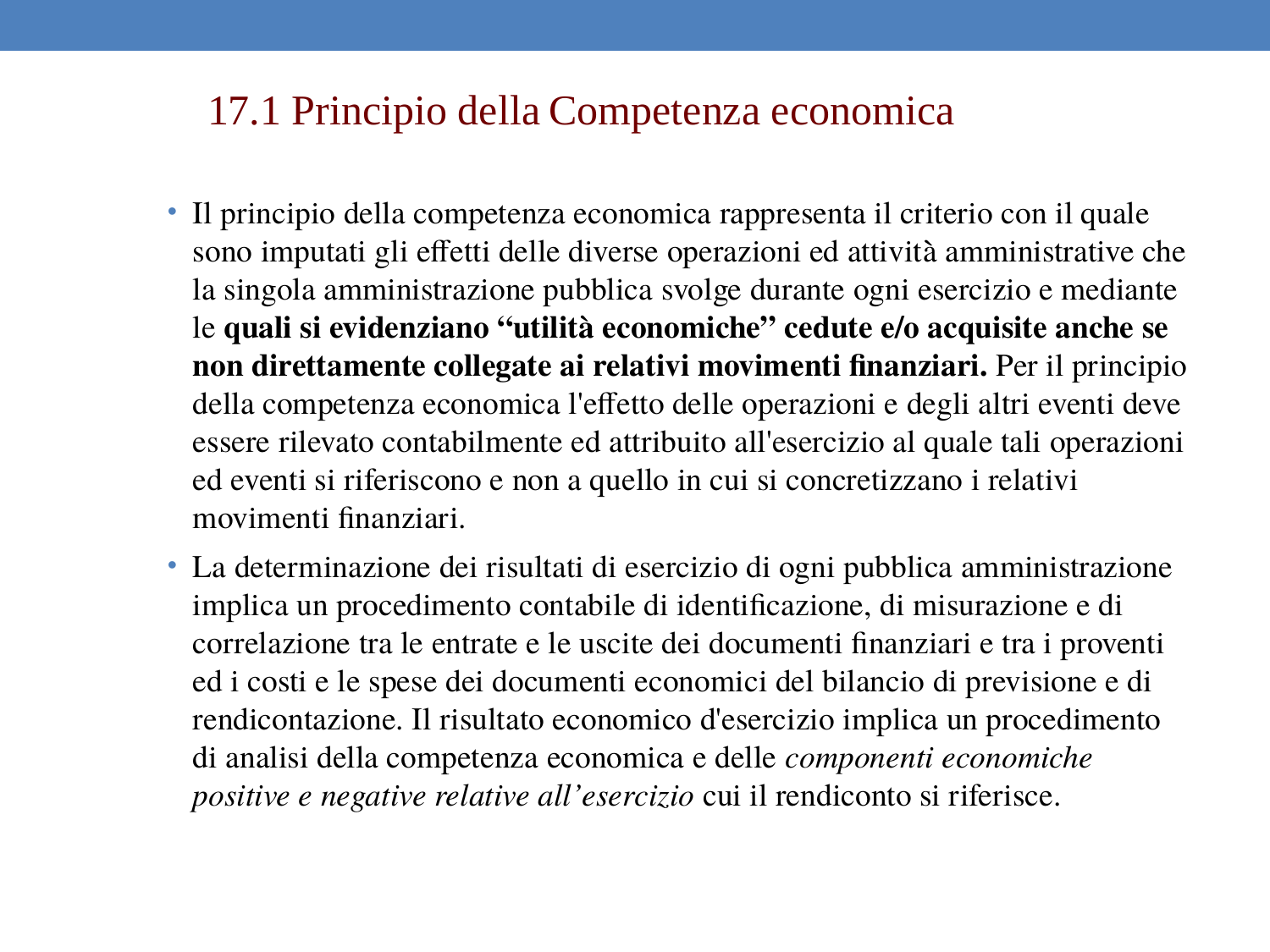

17.1 Principio della Competenza economica

Il principio della competenza economica rappresenta il criterio con il quale sono imputati gli effetti delle diverse operazioni ed attività̀ amministrative che la singola amministrazione pubblica svolge durante ogni esercizio e mediante le quali si evidenziano “utilità economiche” cedute e/o acquisite anche se non direttamente collegate ai relativi movimenti finanziari. Per il principio della competenza economica l'effetto delle operazioni e degli altri eventi deve essere rilevato contabilmente ed attribuito all'esercizio al quale tali operazioni ed eventi si riferiscono e non a quello in cui si concretizzano i relativi movimenti finanziari.
La determinazione dei risultati di esercizio di ogni pubblica amministrazione implica un procedimento contabile di identificazione, di misurazione e di correlazione tra le entrate e le uscite dei documenti finanziari e tra i proventi ed i costi e le spese dei documenti economici del bilancio di previsione e di rendicontazione. Il risultato economico d'esercizio implica un procedimento di analisi della competenza economica e delle componenti economiche positive e negative relative all’esercizio cui il rendiconto si riferisce.